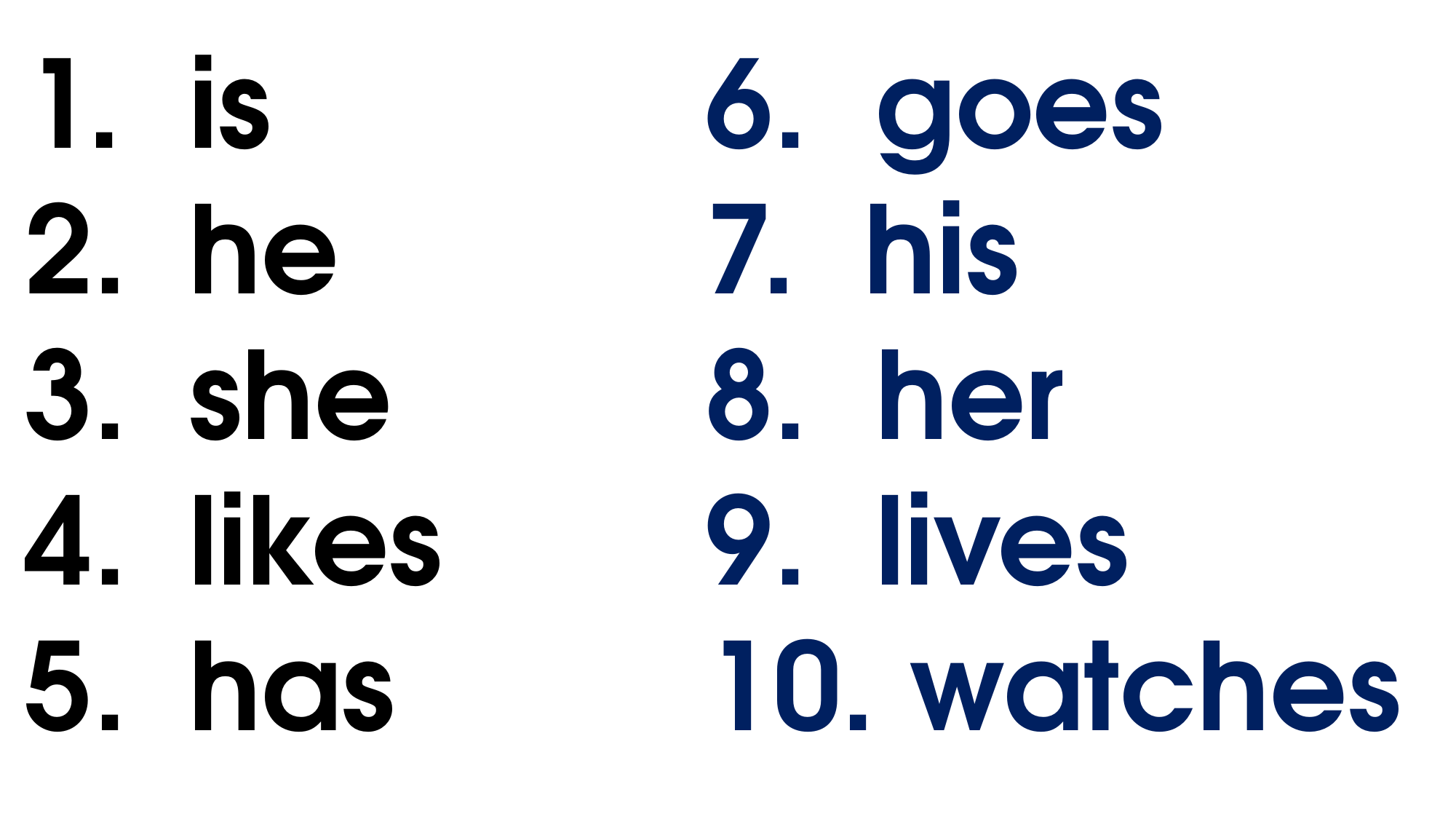

is
he
she
likes
has
6.  goes
7.  his
8.  her
9.  lives
10. watches